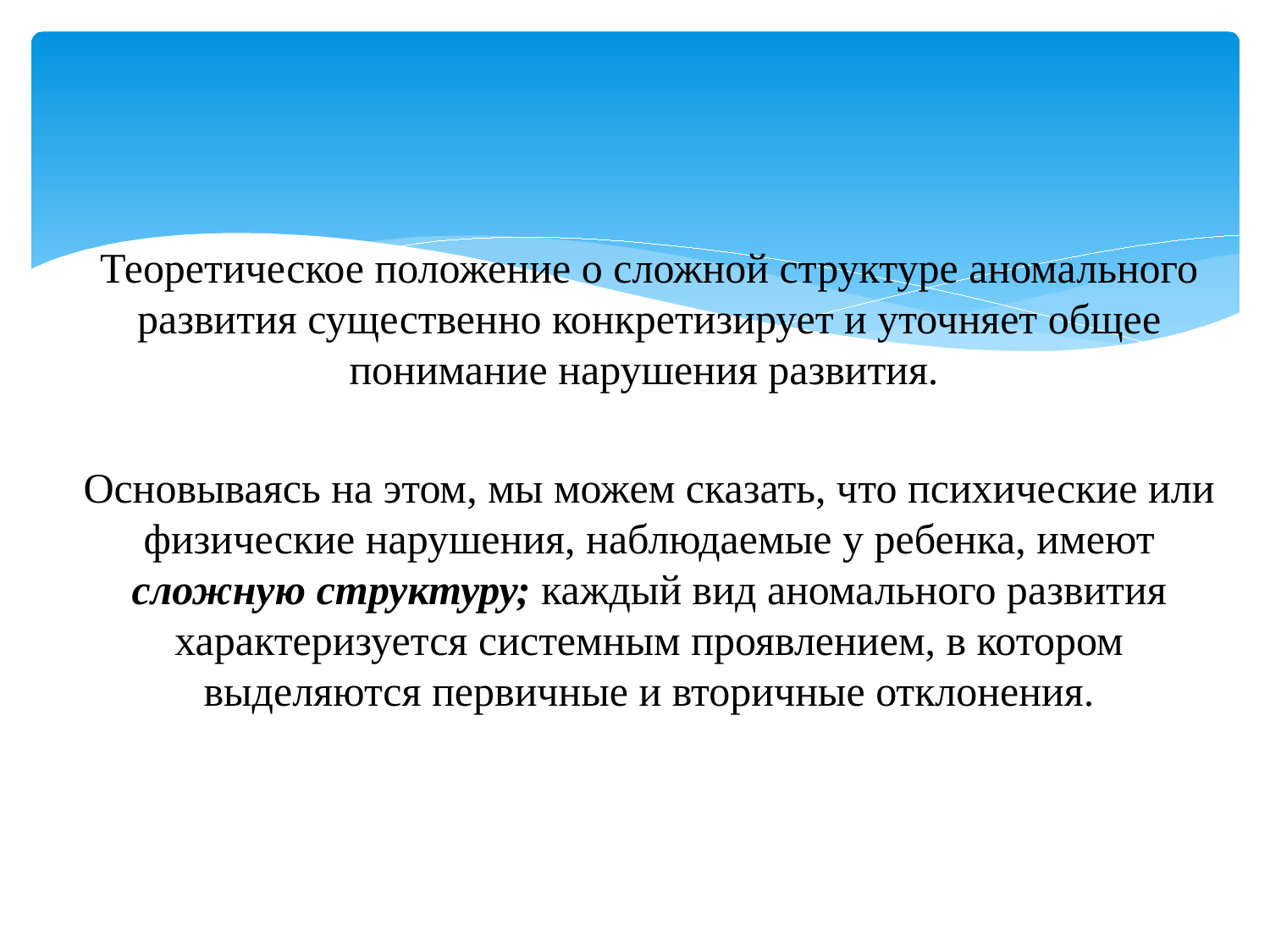

#

Теоретическое положение о сложной структуре аномального развития существенно конкретизирует и уточняет общее понимание нарушения развития.

Основываясь на этом, мы можем сказать, что психические или физические нарушения, наблюдаемые у ребенка, имеют сложную структуру; каждый вид аномального развития характеризуется системным проявлением, в котором выделяются первичные и вторичные отклонения.